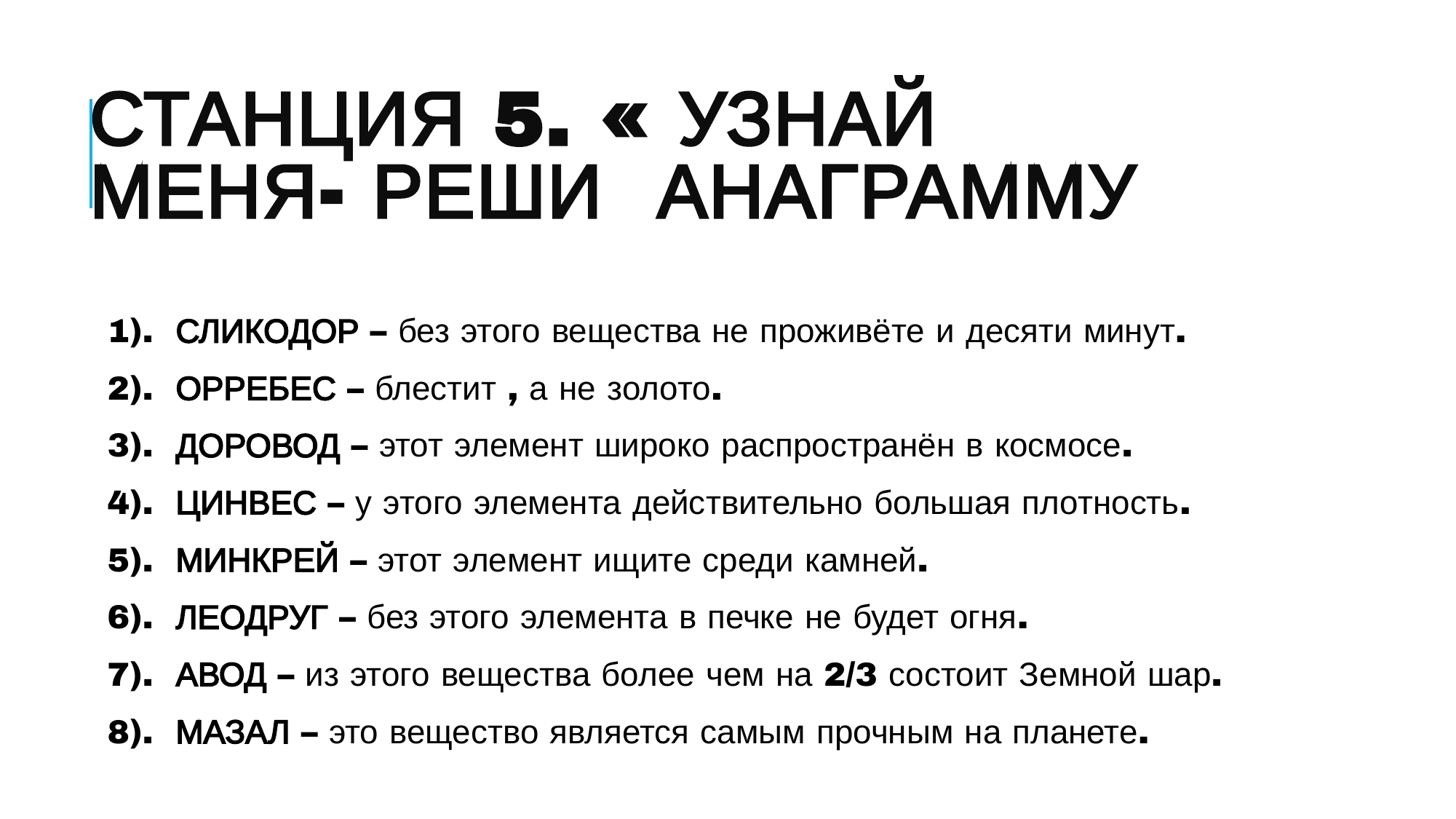

# Станция 5. « Узнай меня- РЕШИ  АНАГРАММУ
1).  СЛИКОДОР – без этого вещества не проживёте и десяти минут.
2).  ОРРЕБЕС – блестит , а не золото.
3).  ДОРОВОД – этот элемент широко распространён в космосе.
4).  ЦИНВЕС – у этого элемента действительно большая плотность.
5).  МИНКРЕЙ – этот элемент ищите среди камней.
6).  ЛЕОДРУГ – без этого элемента в печке не будет огня.
7).  АВОД – из этого вещества более чем на 2/3 состоит Земной шар.
8).  МАЗАЛ – это вещество является самым прочным на планете.